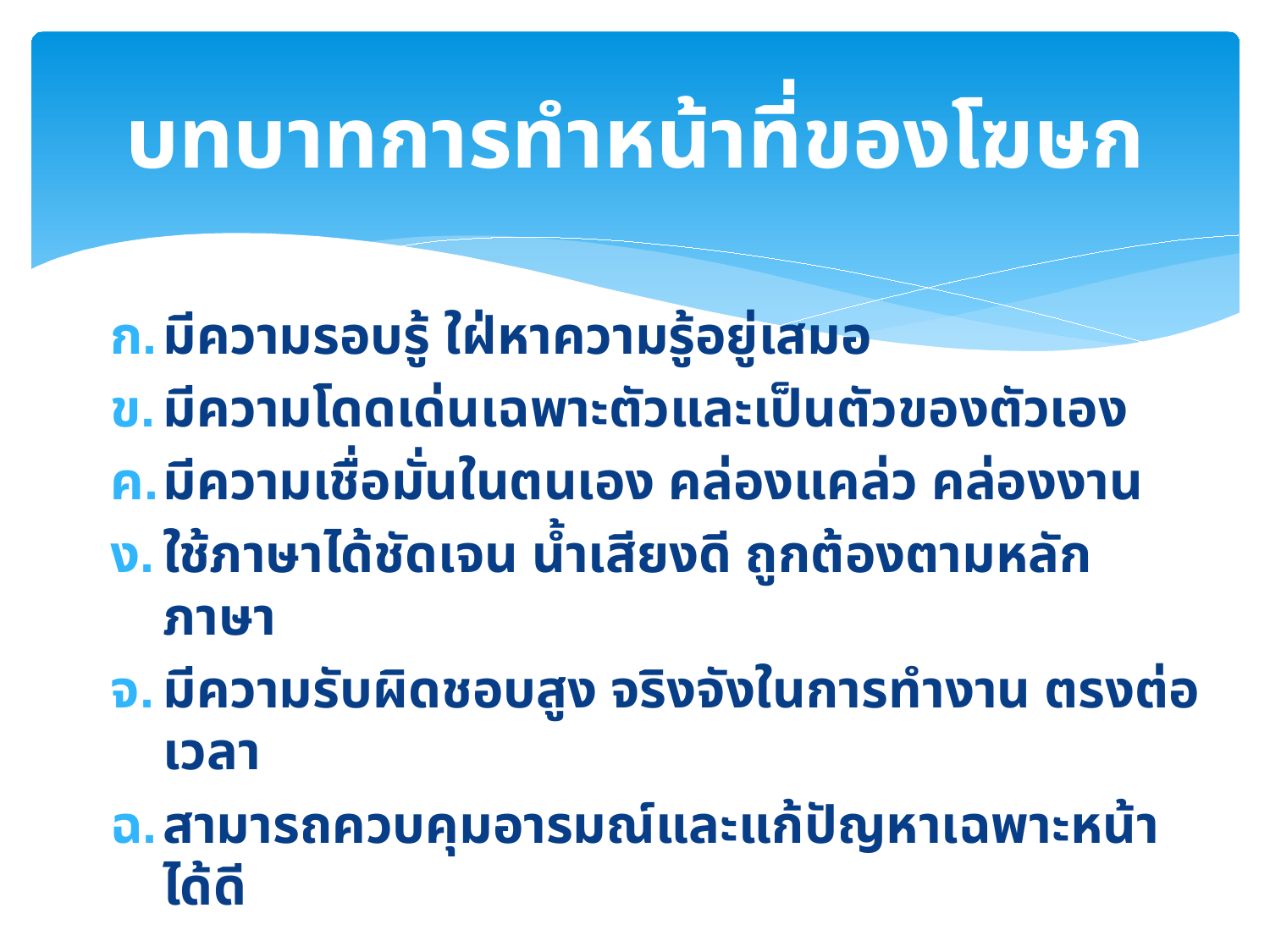

# บทบาทการทำหน้าที่ของโฆษก
มีความรอบรู้ ใฝ่หาความรู้อยู่เสมอ
มีความโดดเด่นเฉพาะตัวและเป็นตัวของตัวเอง
มีความเชื่อมั่นในตนเอง คล่องแคล่ว คล่องงาน
ใช้ภาษาได้ชัดเจน น้ำเสียงดี ถูกต้องตามหลักภาษา
มีความรับผิดชอบสูง จริงจังในการทำงาน ตรงต่อเวลา
สามารถควบคุมอารมณ์และแก้ปัญหาเฉพาะหน้าได้ดี